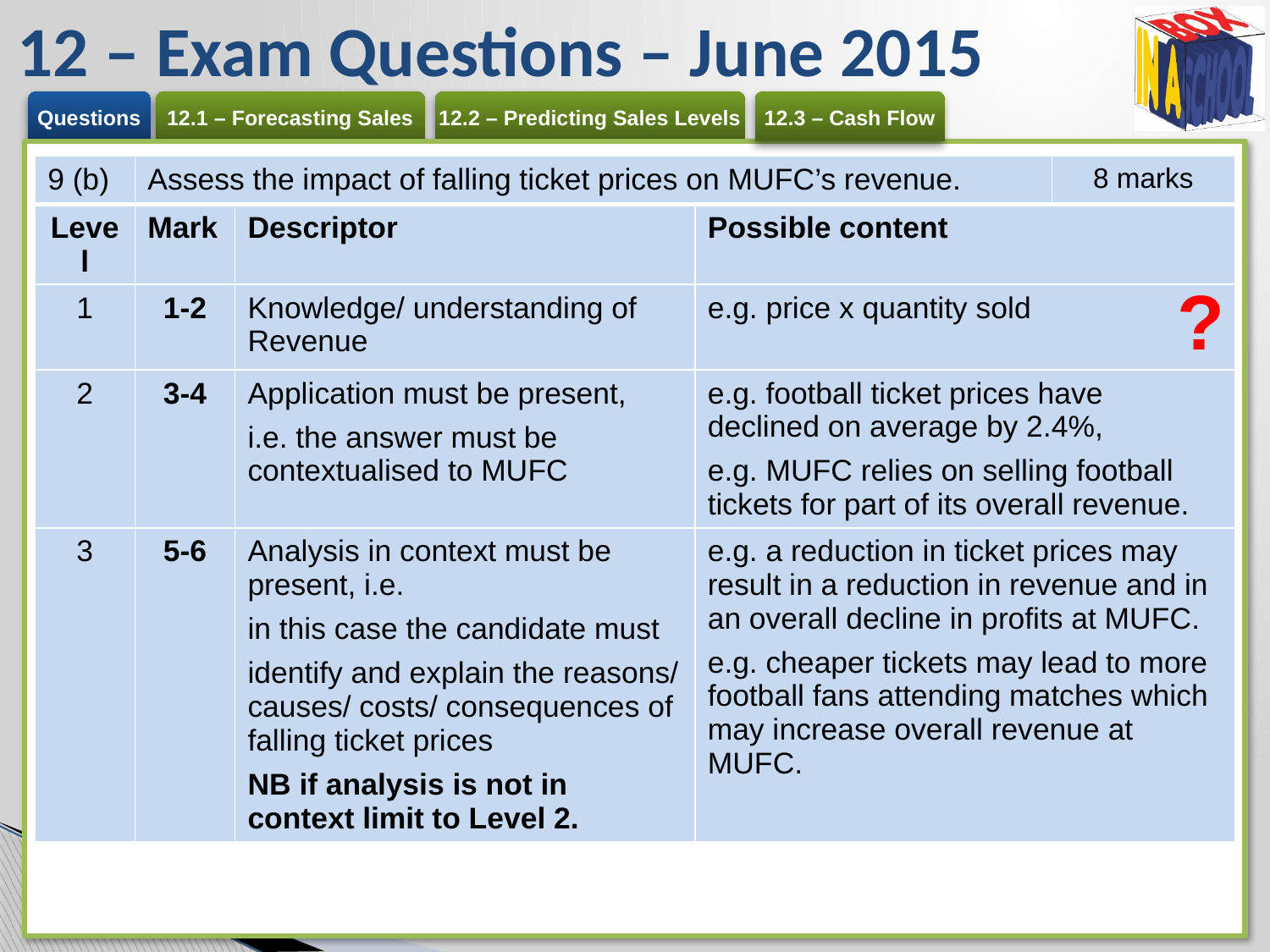

# 12 – Exam Questions – June 2015
| 9 (b) | Assess the impact of falling ticket prices on MUFC’s revenue. |  |  | 8 marks |
| --- | --- | --- | --- | --- |
| Level | Mark | Descriptor | Possible content |  |
| 1 | 1-2 | Knowledge/ understanding of Revenue | e.g. price x quantity sold |  |
| 2 | 3-4 | Application must be present, i.e. the answer must be contextualised to MUFC | e.g. football ticket prices have declined on average by 2.4%, e.g. MUFC relies on selling football tickets for part of its overall revenue. |  |
| 3 | 5-6 | Analysis in context must be present, i.e. in this case the candidate must identify and explain the reasons/ causes/ costs/ consequences of falling ticket prices NB if analysis is not in context limit to Level 2. | e.g. a reduction in ticket prices may result in a reduction in revenue and in an overall decline in profits at MUFC. e.g. cheaper tickets may lead to more football fans attending matches which may increase overall revenue at MUFC. |  |
?